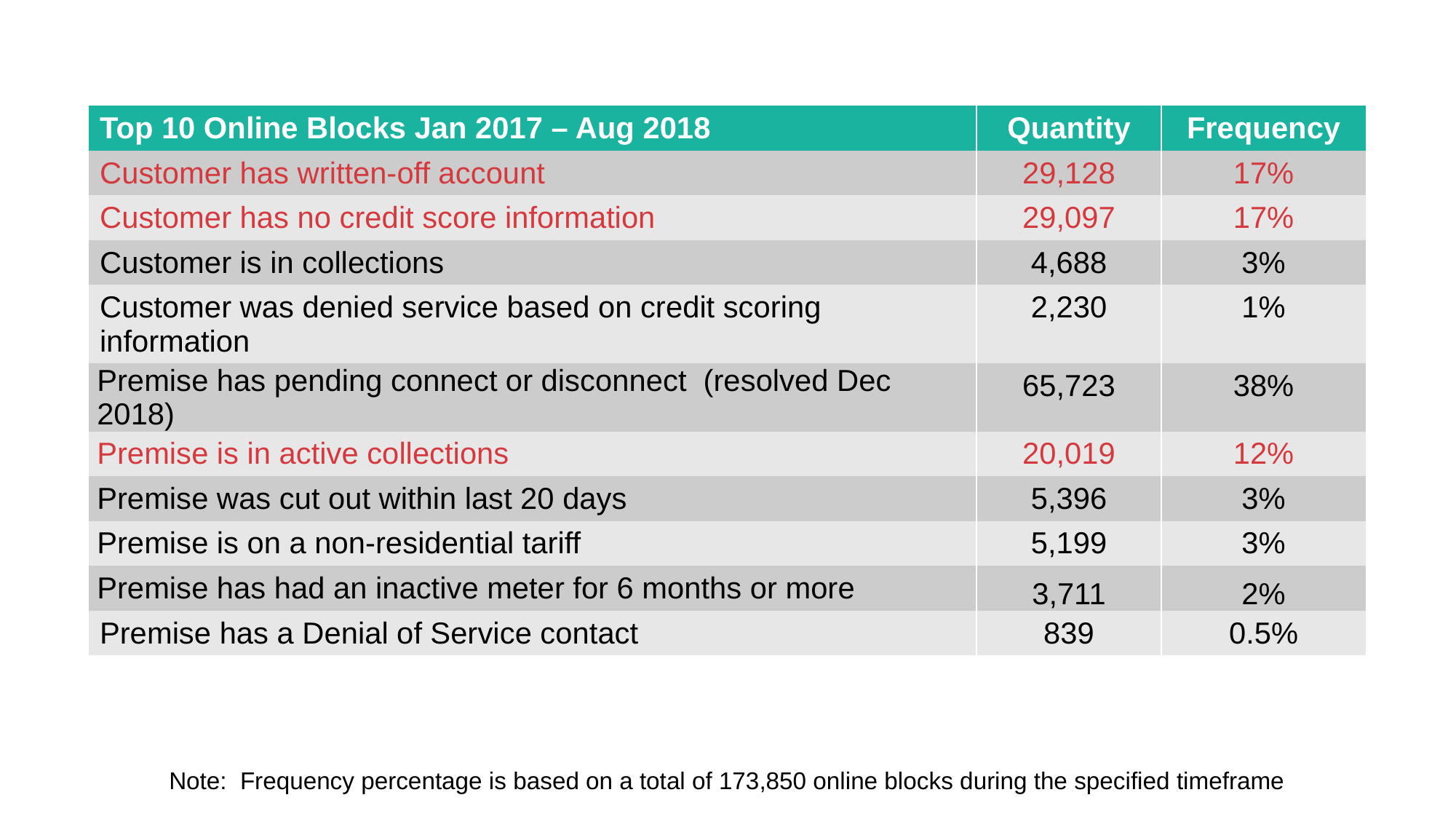

| Top 10 Online Blocks Jan 2017 – Aug 2018 | Quantity | Frequency |
| --- | --- | --- |
| Customer has written-off account | 29,128 | 17% |
| Customer has no credit score information | 29,097 | 17% |
| Customer is in collections | 4,688 | 3% |
| Customer was denied service based on credit scoring information | 2,230 | 1% |
| Premise has pending connect or disconnect  (resolved Dec 2018) | 65,723 | 38% |
| Premise is in active collections | 20,019 | 12% |
| Premise was cut out within last 20 days | 5,396 | 3% |
| Premise is on a non-residential tariff | 5,199 | 3% |
| Premise has had an inactive meter for 6 months or more | 3,711 | 2% |
| Premise has a Denial of Service contact | 839 | 0.5% |
Note:  Frequency percentage is based on a total of 173,850 online blocks during the specified timeframe